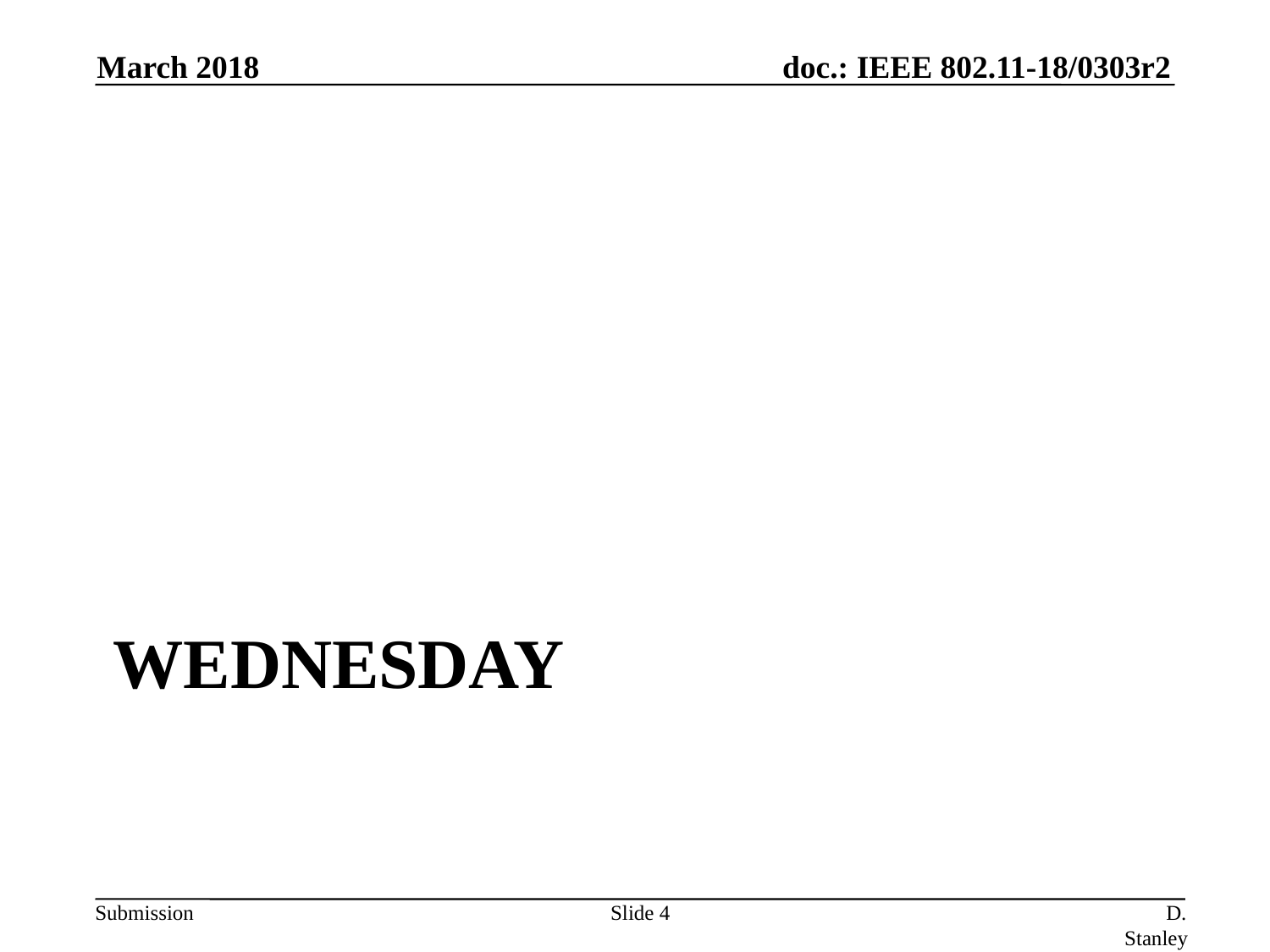

March 2018

# Wednesday
Slide 4
D. Stanley, HP Enterprise